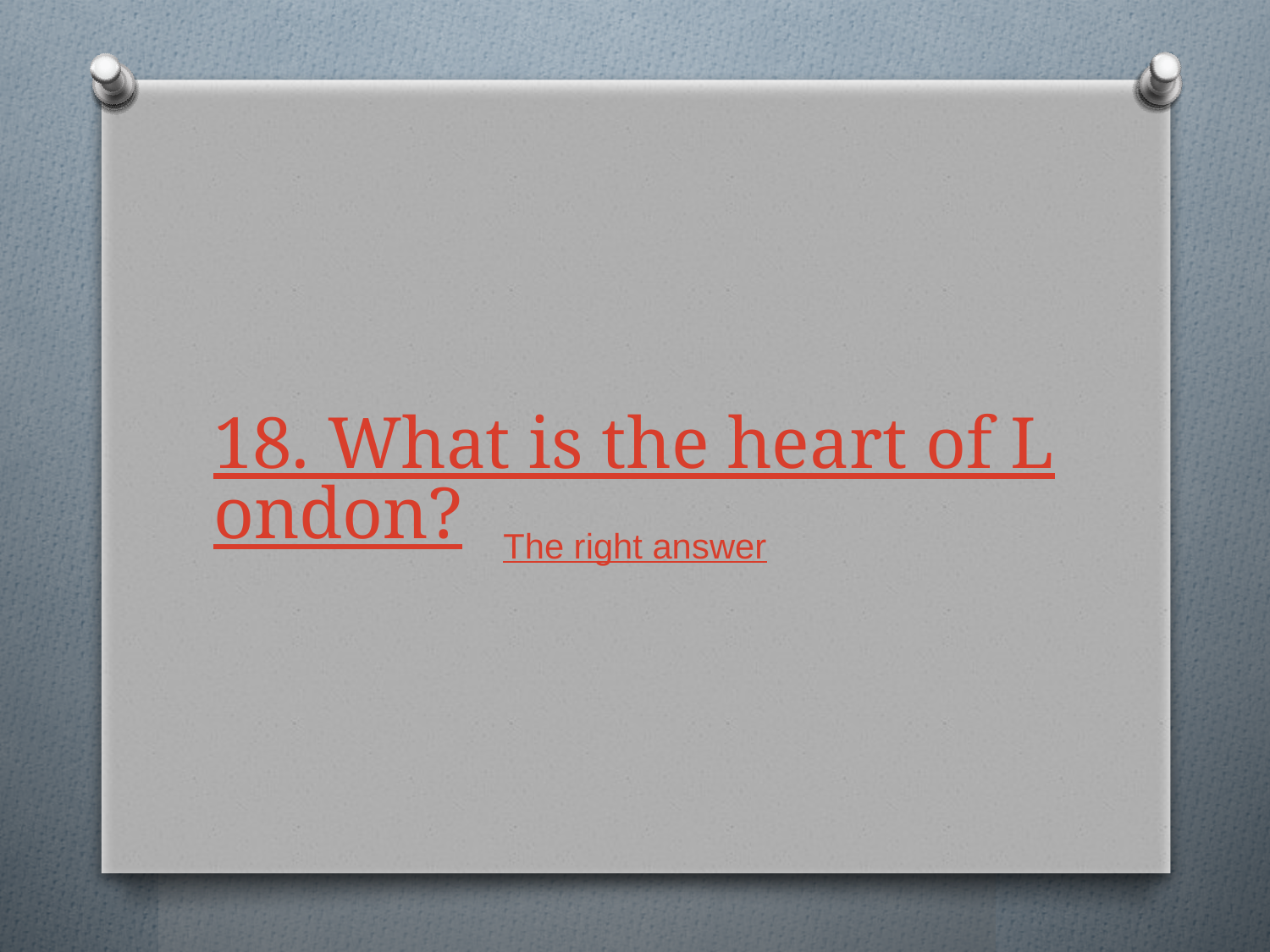

# 18. What is the heart of London?
The right answer